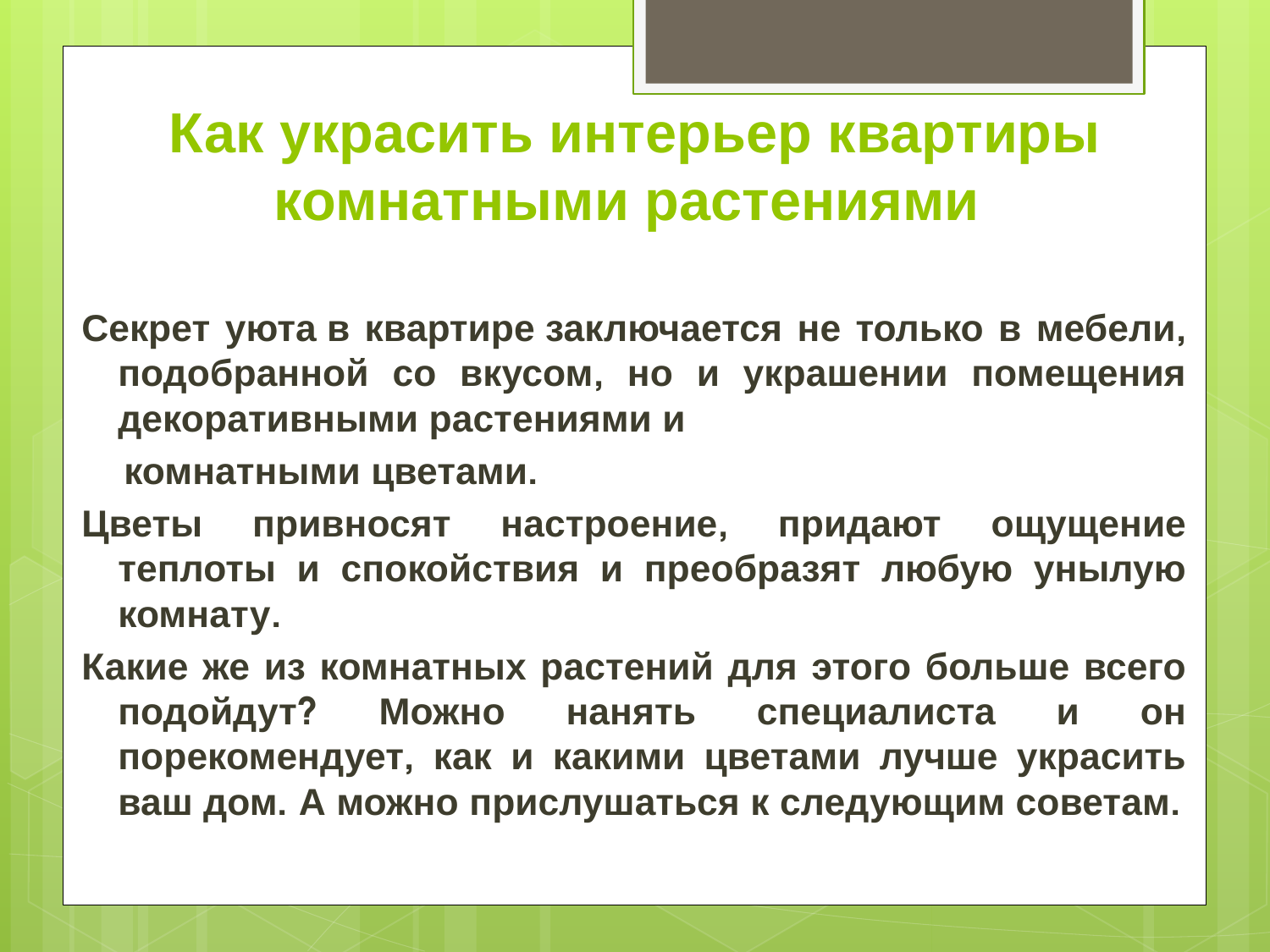

Как украсить интерьер квартиры комнатными растениями
Секрет уюта в квартире заключается не только в мебели, подобранной со вкусом, но и украшении помещения декоративными растениями и
    комнатными цветами.
Цветы привносят настроение, придают ощущение теплоты и спокойствия и преобразят любую унылую комнату.
Какие же из комнатных растений для этого больше всего подойдут? Можно нанять специалиста и он порекомендует, как и какими цветами лучше украсить ваш дом. А можно прислушаться к следующим советам.